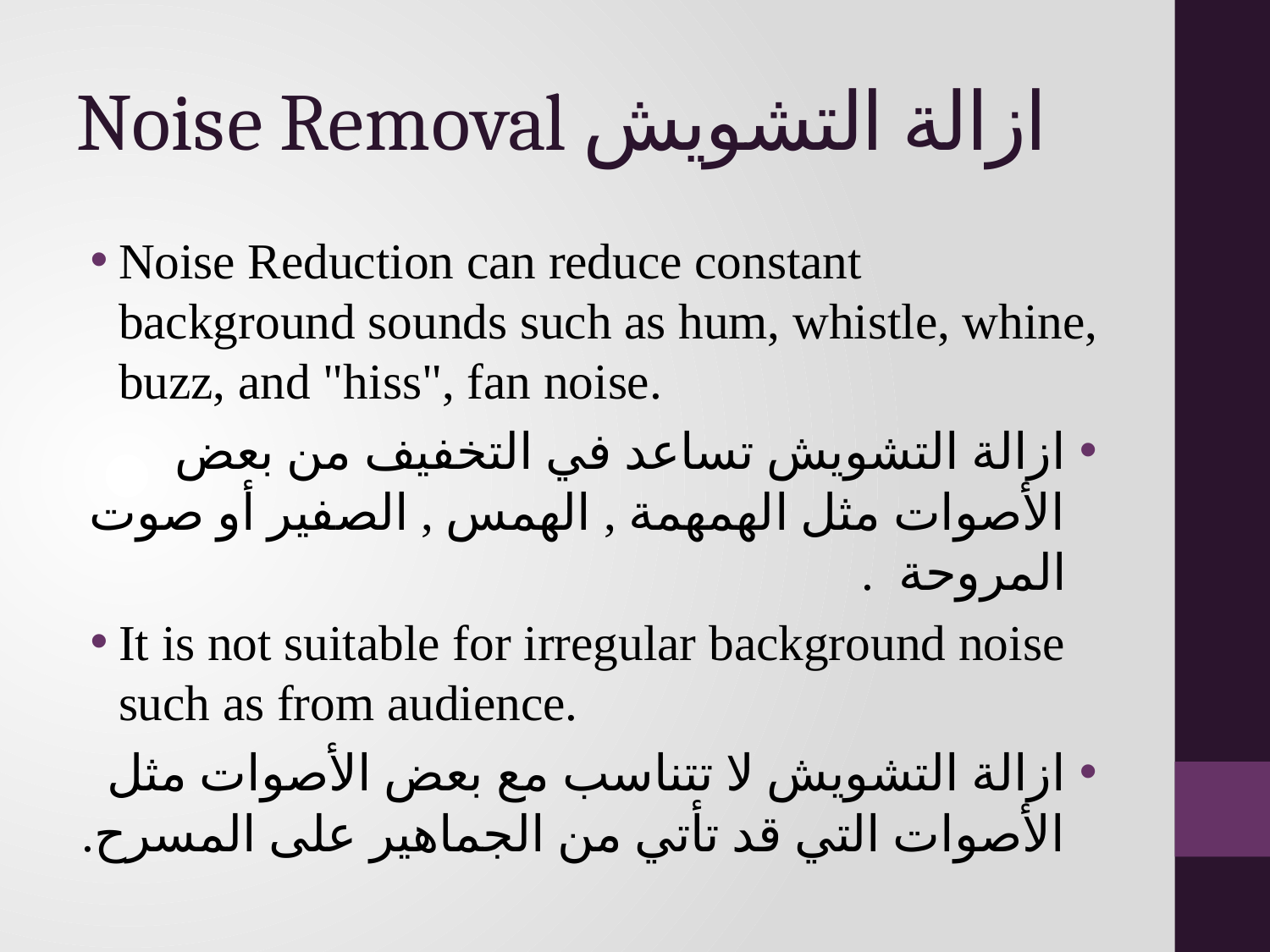

# Noise Removal ازالة التشويش
Noise Reduction can reduce constant background sounds such as hum, whistle, whine, buzz, and "hiss", fan noise.
ازالة التشويش تساعد في التخفيف من بعض الأصوات مثل الهمهمة , الهمس , الصفير أو صوت المروحة  .
It is not suitable for irregular background noise such as from audience.
ازالة التشويش لا تتناسب مع بعض الأصوات مثل الأصوات التي قد تأتي من الجماهير على المسرح.